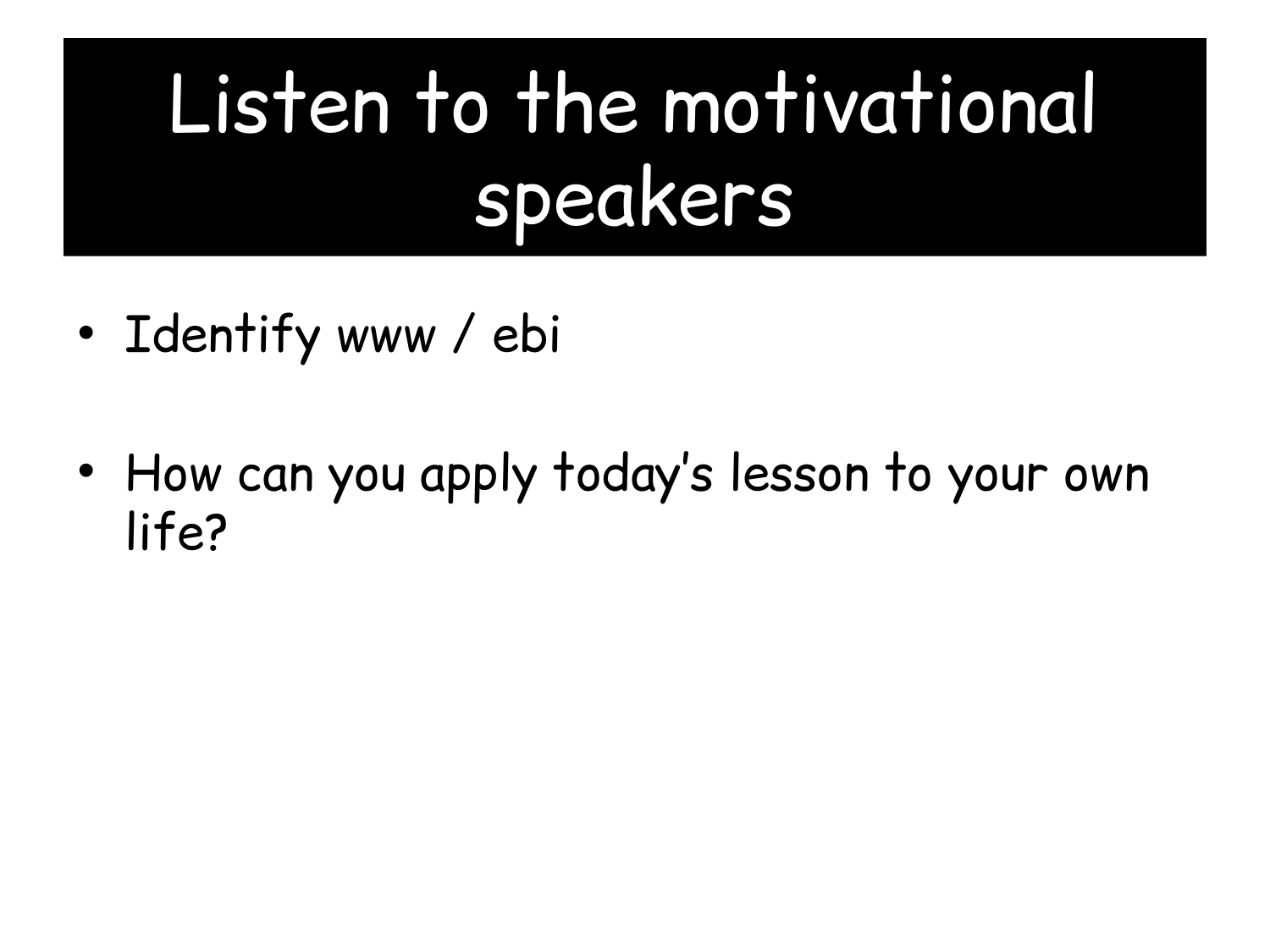

# Listen to the motivational speakers
Identify www / ebi

How can you apply today’s lesson to your own life?